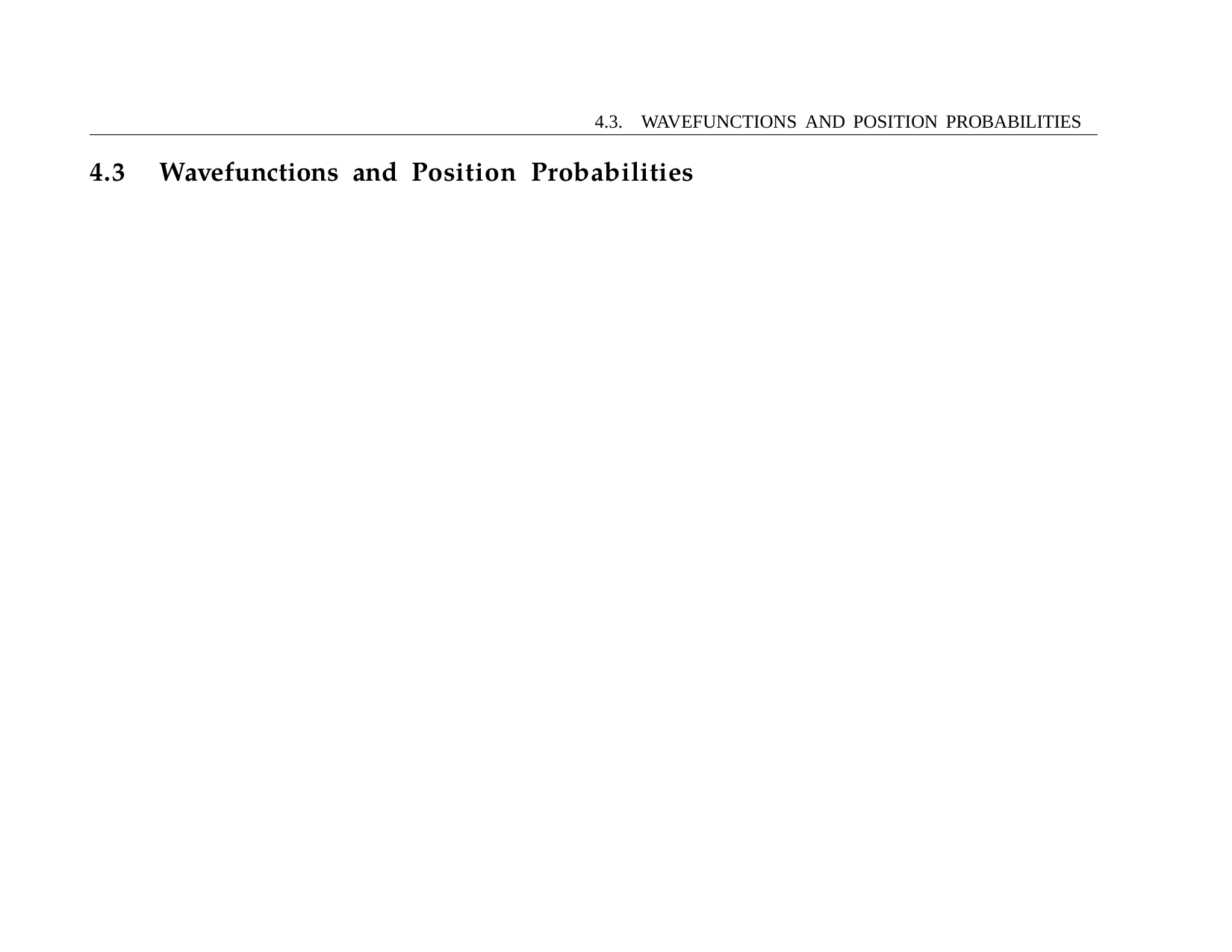

4.3.  WAVEFUNCTIONS AND POSITION PROBABILITIES

4.3	Wavefunctions and Position Probabilities